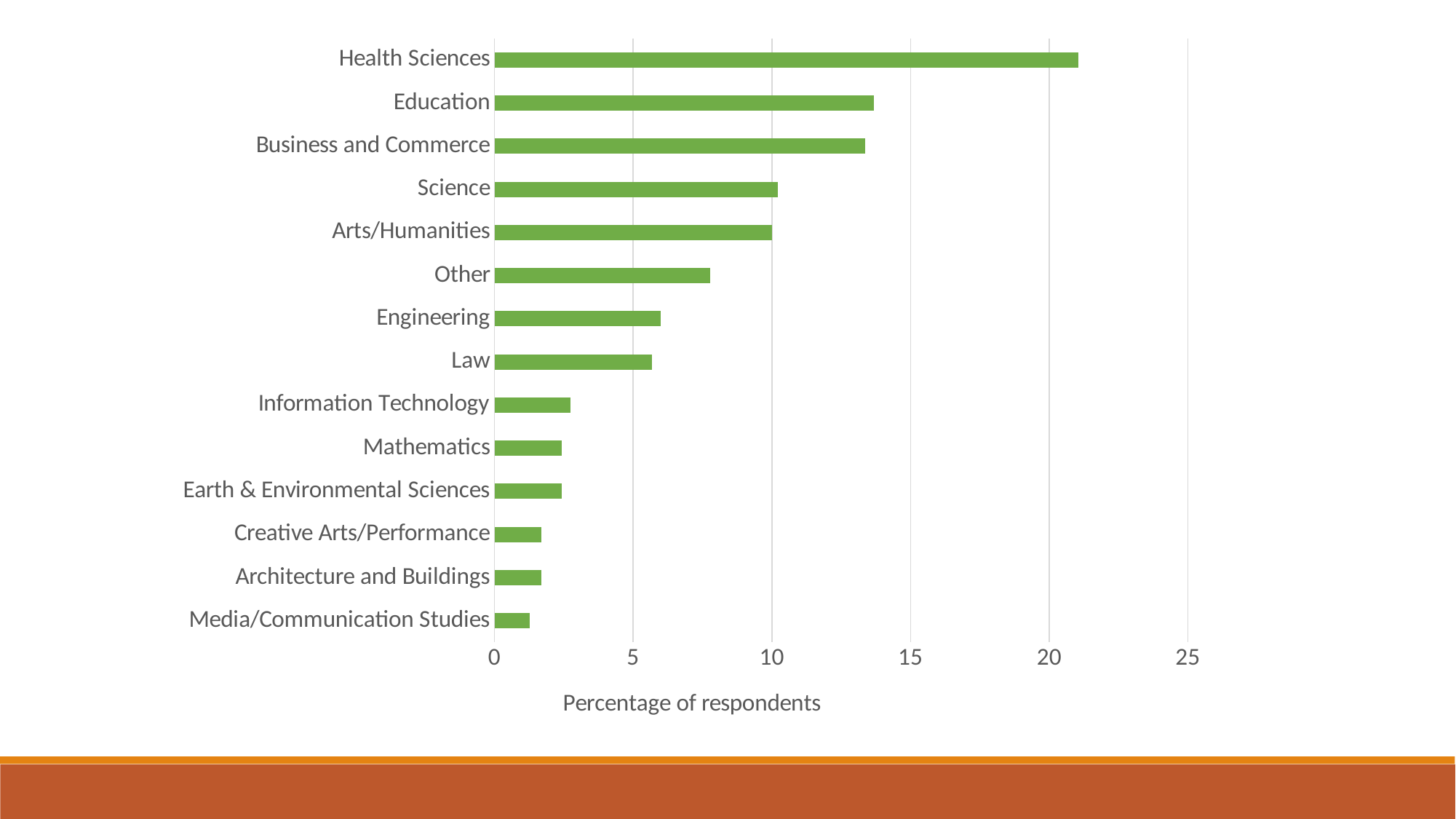

### Chart

| Category |  |
|---|---|
| Media/Communication Studies | 1.263157894736842 |
| Architecture and Buildings | 1.6842105263157894 |
| Creative Arts/Performance | 1.6842105263157894 |
| Earth & Environmental Sciences | 2.4210526315789473 |
| Mathematics | 2.4210526315789473 |
| Information Technology | 2.736842105263158 |
| Law | 5.684210526315789 |
| Engineering | 6.0 |
| Other | 7.7894736842105265 |
| Arts/Humanities | 10.0 |
| Science | 10.210526315789474 |
| Business and Commerce | 13.368421052631579 |
| Education | 13.684210526315791 |
| Health Sciences | 21.052631578947366 |